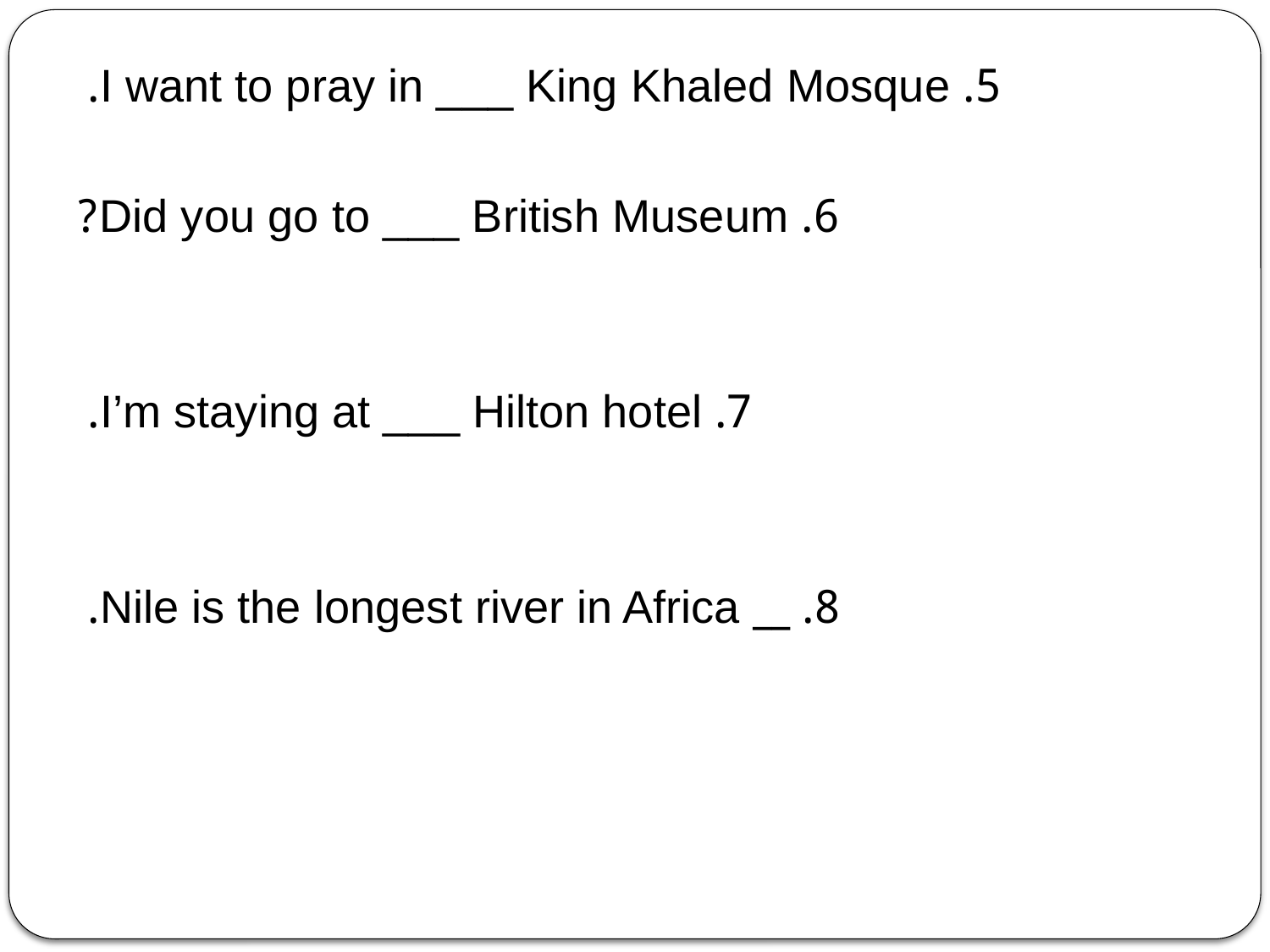

5. I want to pray in ___ King Khaled Mosque.

6. Did you go to ___ British Museum?

7. I’m staying at ___ Hilton hotel.

8. __ Nile is the longest river in Africa.